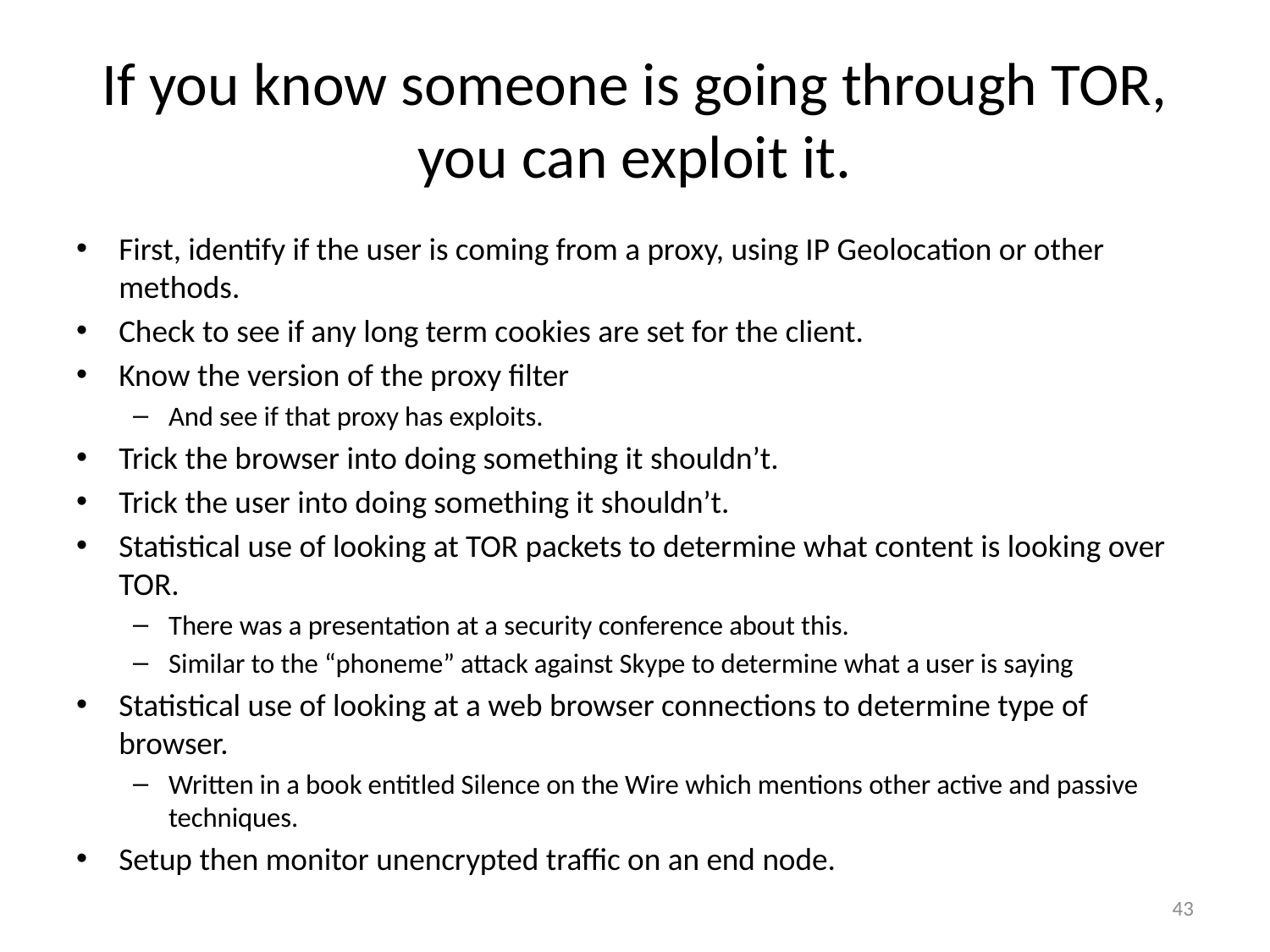

# If you know someone is going through TOR, you can exploit it.
First, identify if the user is coming from a proxy, using IP Geolocation or other methods.
Check to see if any long term cookies are set for the client.
Know the version of the proxy filter
And see if that proxy has exploits.
Trick the browser into doing something it shouldn’t.
Trick the user into doing something it shouldn’t.
Statistical use of looking at TOR packets to determine what content is looking over TOR.
There was a presentation at a security conference about this.
Similar to the “phoneme” attack against Skype to determine what a user is saying
Statistical use of looking at a web browser connections to determine type of browser.
Written in a book entitled Silence on the Wire which mentions other active and passive techniques.
Setup then monitor unencrypted traffic on an end node.

43